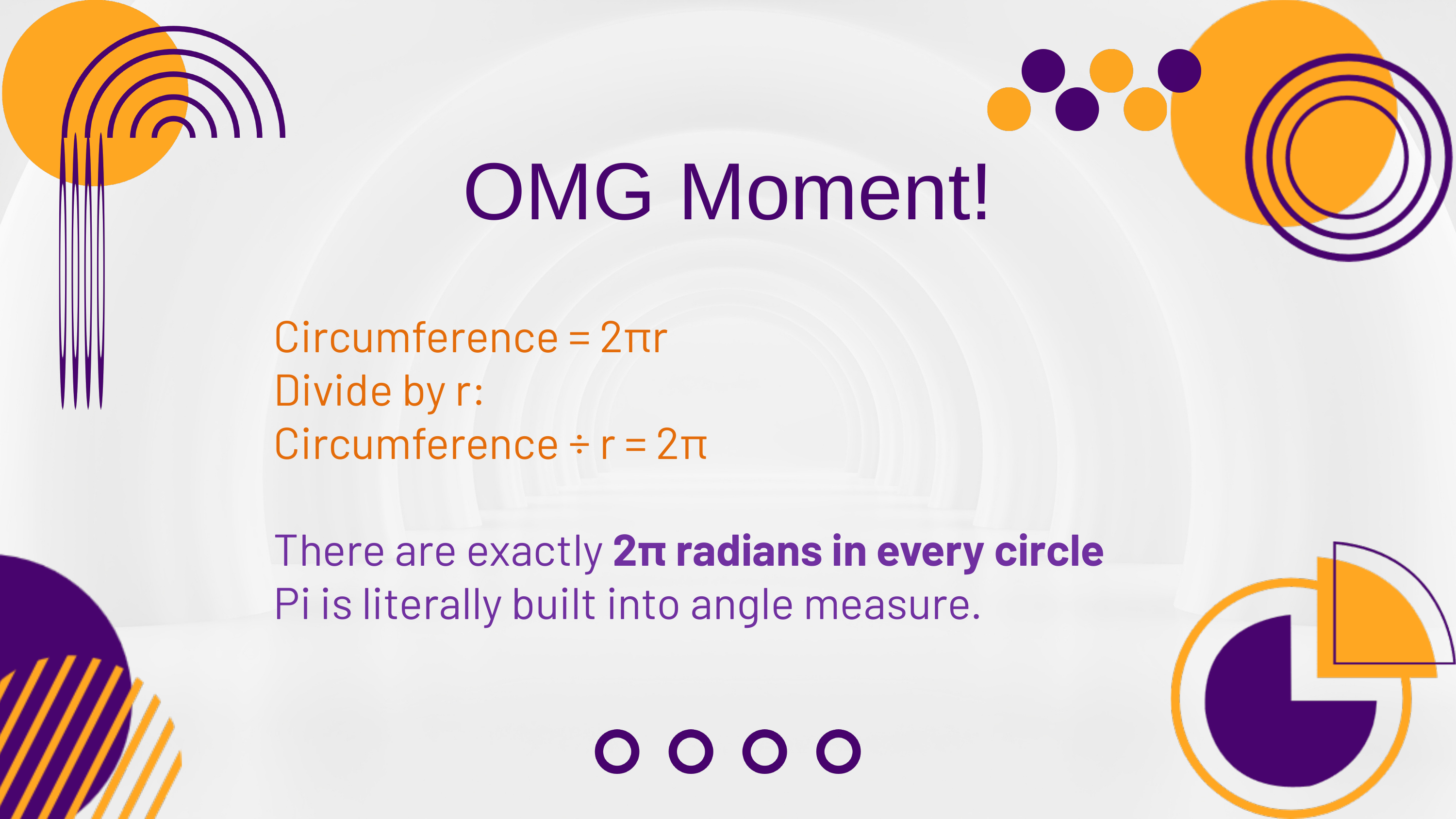

OMG Moment!

Circumference = 2πr
Divide by r:
Circumference ÷ r = 2π
There are exactly 2π radians in every circle
Pi is literally built into angle measure.